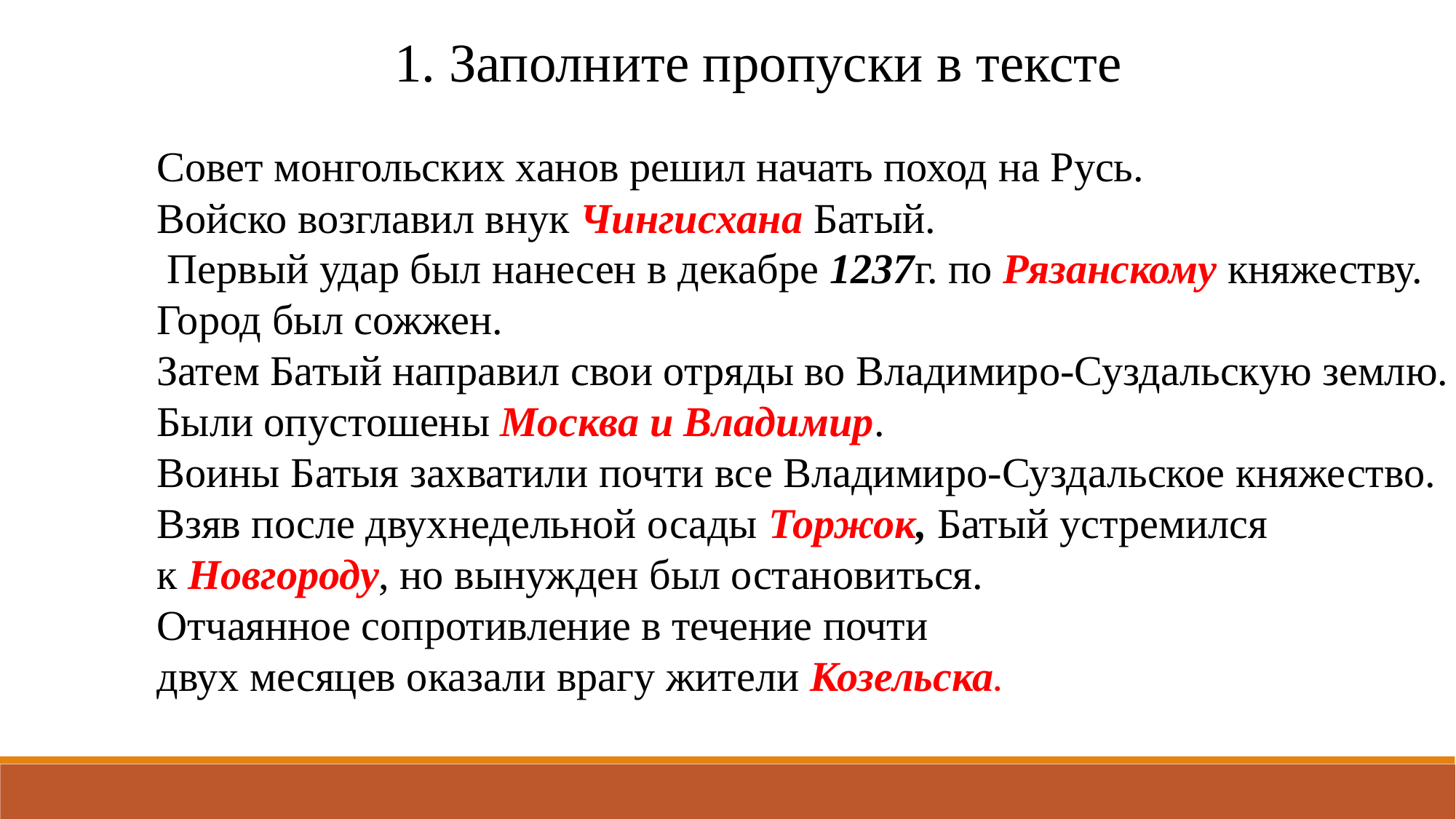

1. Заполните пропуски в тексте
Совет монгольских ханов решил начать поход на Русь.
Войско возглавил внук Чингисхана Батый.
 Первый удар был нанесен в декабре 1237г. по Рязанскому княжеству.
Город был сожжен.
Затем Батый направил свои отряды во Владимиро-Суздальскую землю.
Были опустошены Москва и Владимир.
Воины Батыя захватили почти все Владимиро-Суздальское княжество.
Взяв после двухнедельной осады Торжок, Батый устремился
к Новгороду, но вынужден был остановиться.
Отчаянное сопротивление в течение почти
двух месяцев оказали врагу жители Козельска.